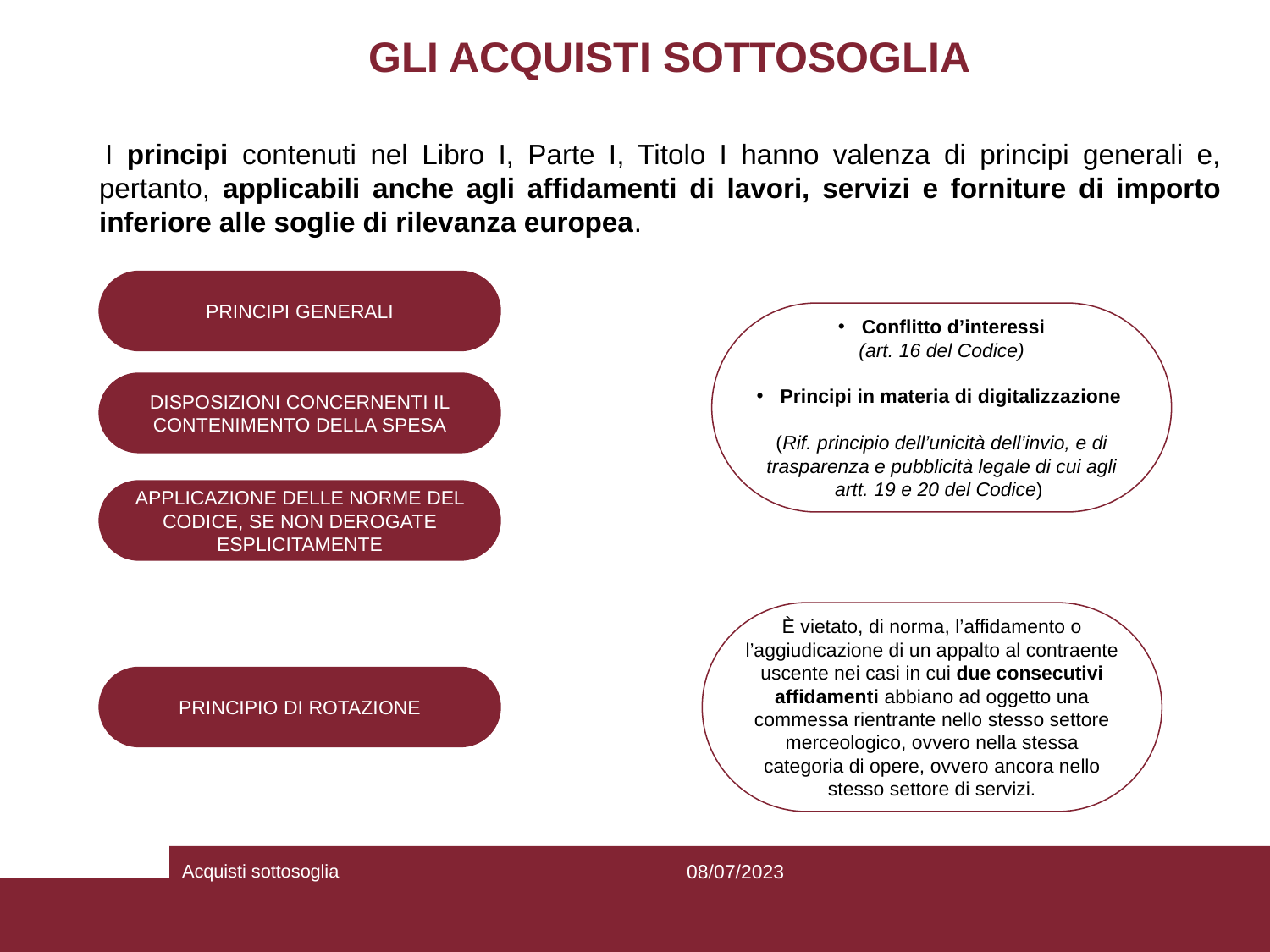

# GLI ACQUISTI SOTTOSOGLIA

 	I principi contenuti nel Libro I, Parte I, Titolo I hanno valenza di principi generali e, pertanto, applicabili anche agli affidamenti di lavori, servizi e forniture di importo inferiore alle soglie di rilevanza europea.

PRINCIPI GENERALI

Conflitto d’interessi
(art. 16 del Codice)

Principi in materia di digitalizzazione

(Rif. principio dell’unicità dell’invio, e di trasparenza e pubblicità legale di cui agli artt. 19 e 20 del Codice)
DISPOSIZIONI CONCERNENTI IL CONTENIMENTO DELLA SPESA
APPLICAZIONE DELLE NORME DEL CODICE, SE NON DEROGATE ESPLICITAMENTE
È vietato, di norma, l’affidamento o l’aggiudicazione di un appalto al contraente uscente nei casi in cui due consecutivi affidamenti abbiano ad oggetto una commessa rientrante nello stesso settore merceologico, ovvero nella stessa categoria di opere, ovvero ancora nello stesso settore di servizi.
PRINCIPIO DI ROTAZIONE
Acquisti sottosoglia
08/07/2023